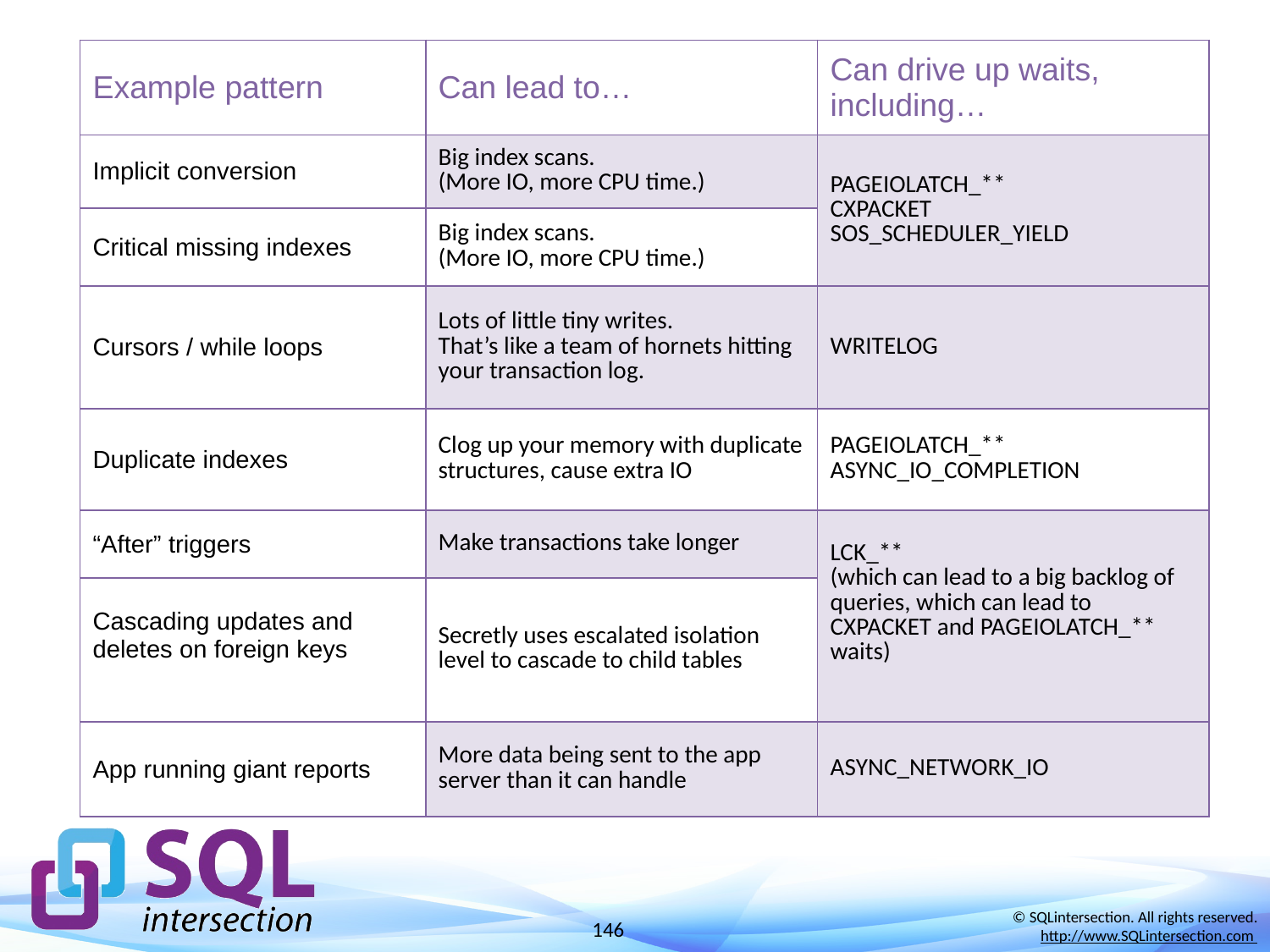

| Example pattern | Can lead to… | Can drive up waits, including… |
| --- | --- | --- |
| Implicit conversion | Big index scans. (More IO, more CPU time.) | PAGEIOLATCH\_\*\* CXPACKET SOS\_SCHEDULER\_YIELD |
| Critical missing indexes | Big index scans. (More IO, more CPU time.) |  |
| Cursors / while loops | Lots of little tiny writes. That’s like a team of hornets hitting your transaction log. | WRITELOG |
| Duplicate indexes | Clog up your memory with duplicate structures, cause extra IO | PAGEIOLATCH\_\*\* ASYNC\_IO\_COMPLETION |
| “After” triggers | Make transactions take longer | LCK\_\*\* (which can lead to a big backlog of queries, which can lead to CXPACKET and PAGEIOLATCH\_\*\* waits) |
| Cascading updates and deletes on foreign keys | Secretly uses escalated isolation level to cascade to child tables |  |
| App running giant reports | More data being sent to the app server than it can handle | ASYNC\_NETWORK\_IO |